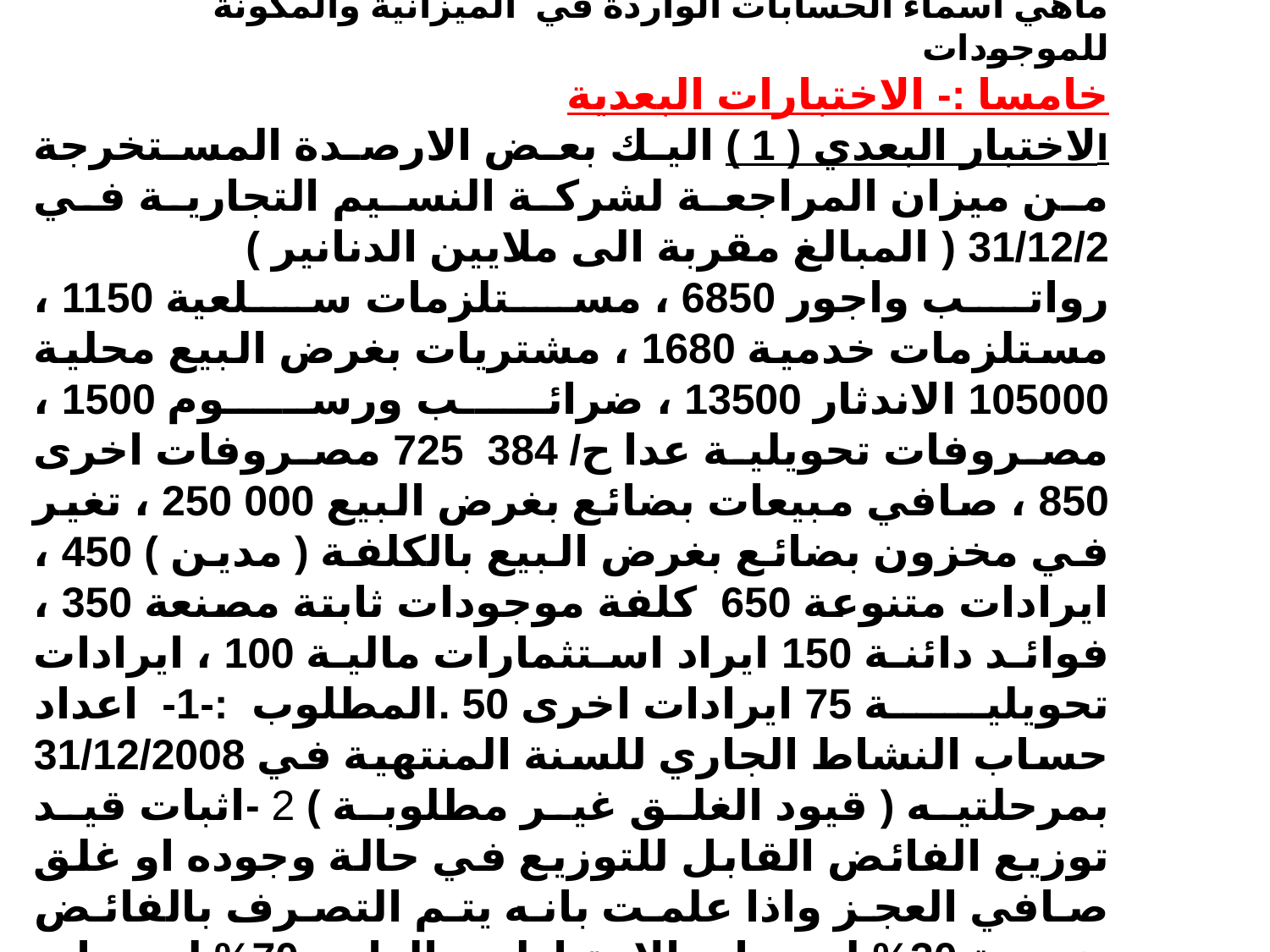

الاختبار الذاتي  (4 )
ماهي اسماء الحسابات الواردة في  الميزانية والمكونة للموجودات
خامسا :- الاختبارات البعدية
الاختبار البعدي ( 1 ) اليك بعض الارصدة المستخرجة من ميزان المراجعة لشركة النسيم التجارية في 31/12/2 ( المبالغ مقربة الى ملايين الدنانير )
رواتب واجور 6850 ، مستلزمات سلعية 1150 ، مستلزمات خدمية 1680 ، مشتريات بغرض البيع محلية 105000 الاندثار 13500 ، ضرائب ورسوم 1500 ، مصروفات تحويلية عدا ح/ 384  725 مصروفات اخرى 850 ، صافي مبيعات بضائع بغرض البيع 000 250 ، تغير في مخزون بضائع بغرض البيع بالكلفة ( مدين ) 450 ، ايرادات متنوعة 650  كلفة موجودات ثابتة مصنعة 350 ، فوائد دائنة 150 ايراد استثمارات مالية 100 ، ايرادات تحويلية 75 ايرادات اخرى 50 .المطلوب  :-1-  اعداد حساب النشاط الجاري للسنة المنتهية في 31/12/2008 بمرحلتيه ( قيود الغلق غير مطلوبة ) 2 -اثبات قيد توزيع الفائض القابل للتوزيع في حالة وجوده او غلق صافي العجز واذا علمت بانه يتم التصرف بالفائض بنسبة 30% لحساب الاحتياطي العام و70% لحساب خزينة الدولة